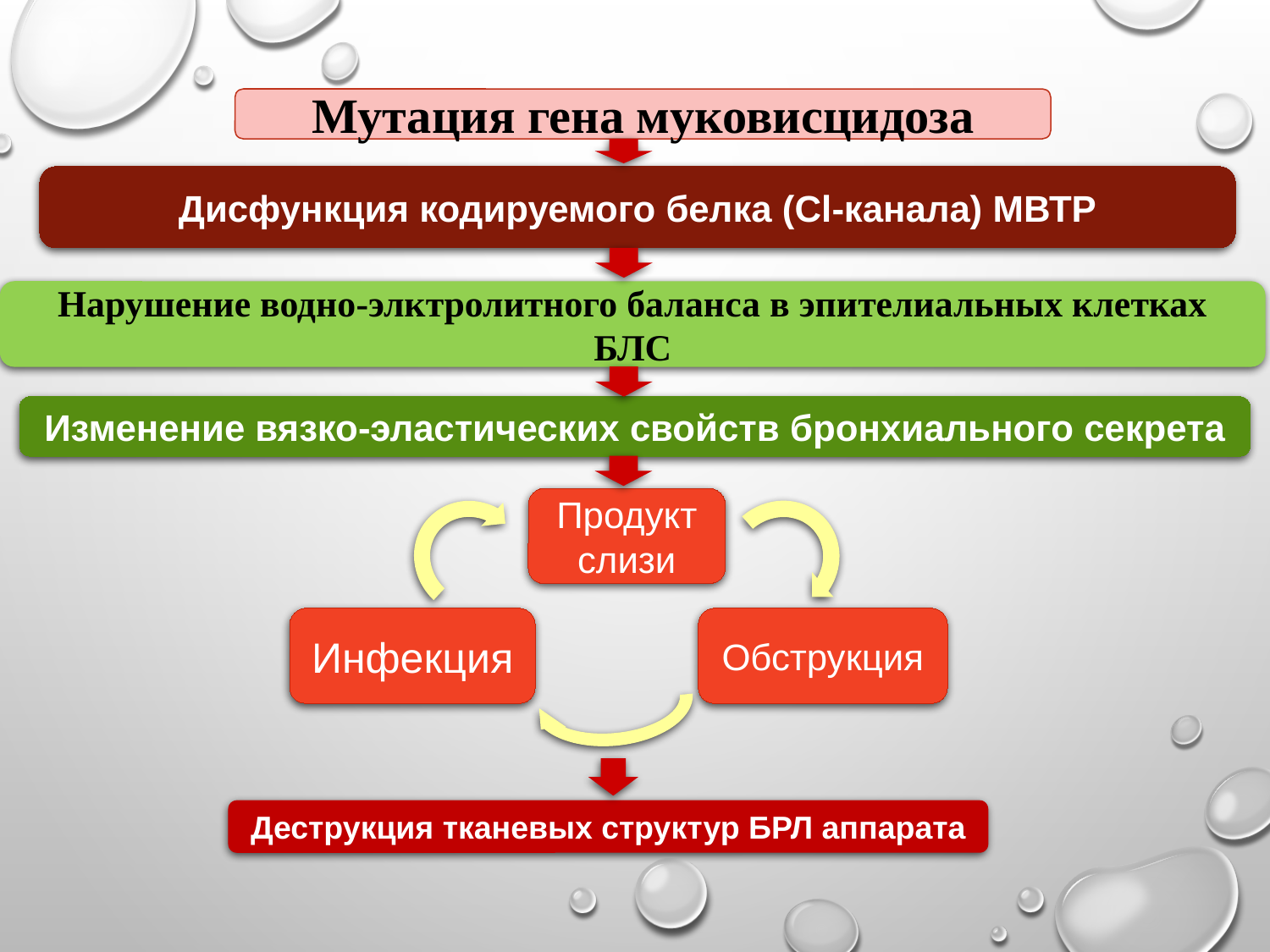

Мутация гена муковисцидоза

Дисфункция кодируемого белка (Cl-канала) МВТР

Нарушение водно-элктролитного баланса в эпителиальных клетках БЛС

Изменение вязко-эластических свойств бронхиального секрета

Продукт
слизи

Инфекция
Обструкция

Деструкция тканевых структур БРЛ аппарата